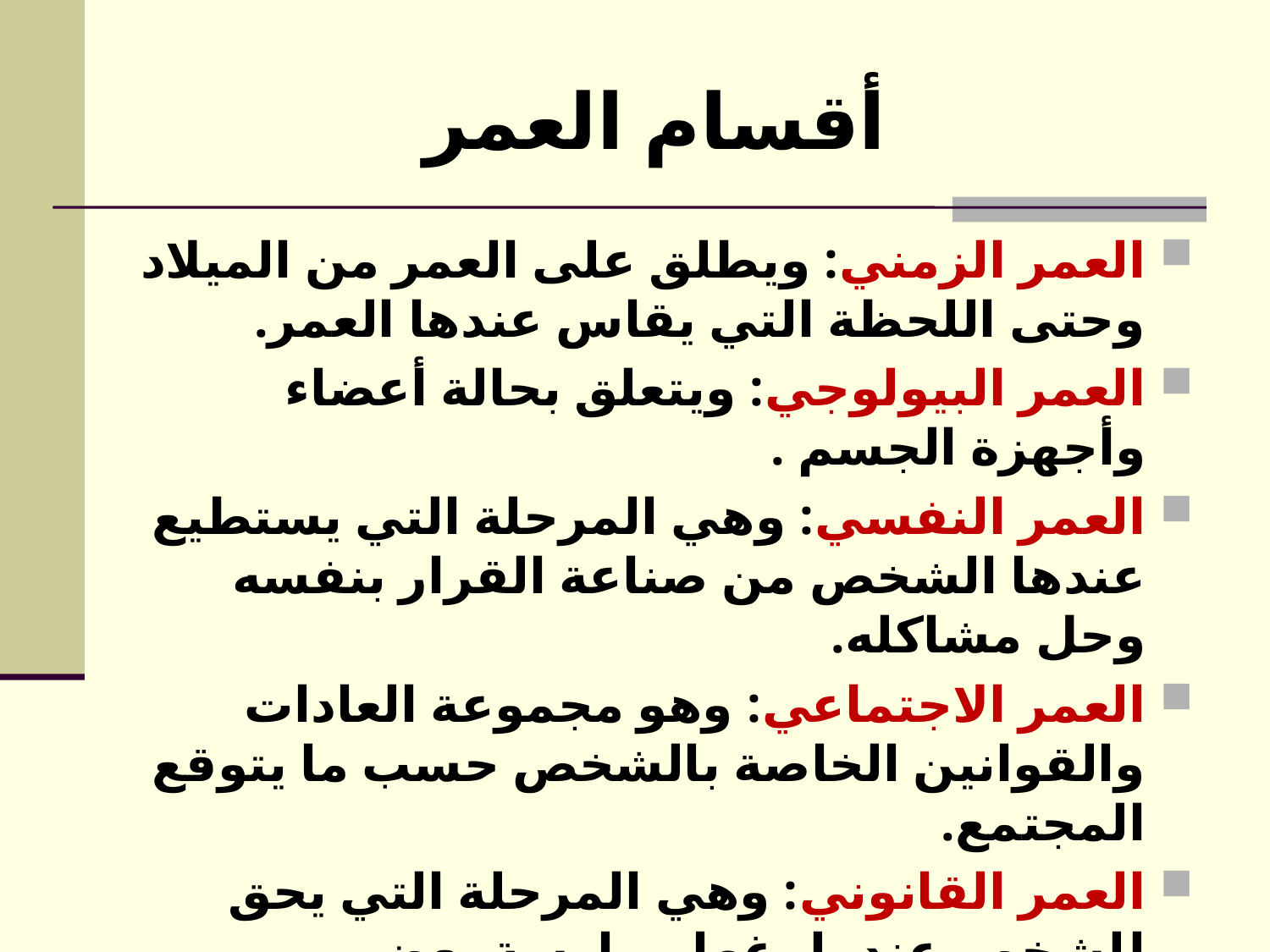

# أقسام العمر
العمر الزمني: ويطلق على العمر من الميلاد وحتى اللحظة التي يقاس عندها العمر.
العمر البيولوجي: ويتعلق بحالة أعضاء وأجهزة الجسم .
العمر النفسي: وهي المرحلة التي يستطيع عندها الشخص من صناعة القرار بنفسه وحل مشاكله.
العمر الاجتماعي: وهو مجموعة العادات والقوانين الخاصة بالشخص حسب ما يتوقع المجتمع.
العمر القانوني: وهي المرحلة التي يحق للشخص عند بلوغها ممارسة بعض النشاطات مثل الانتخاب.